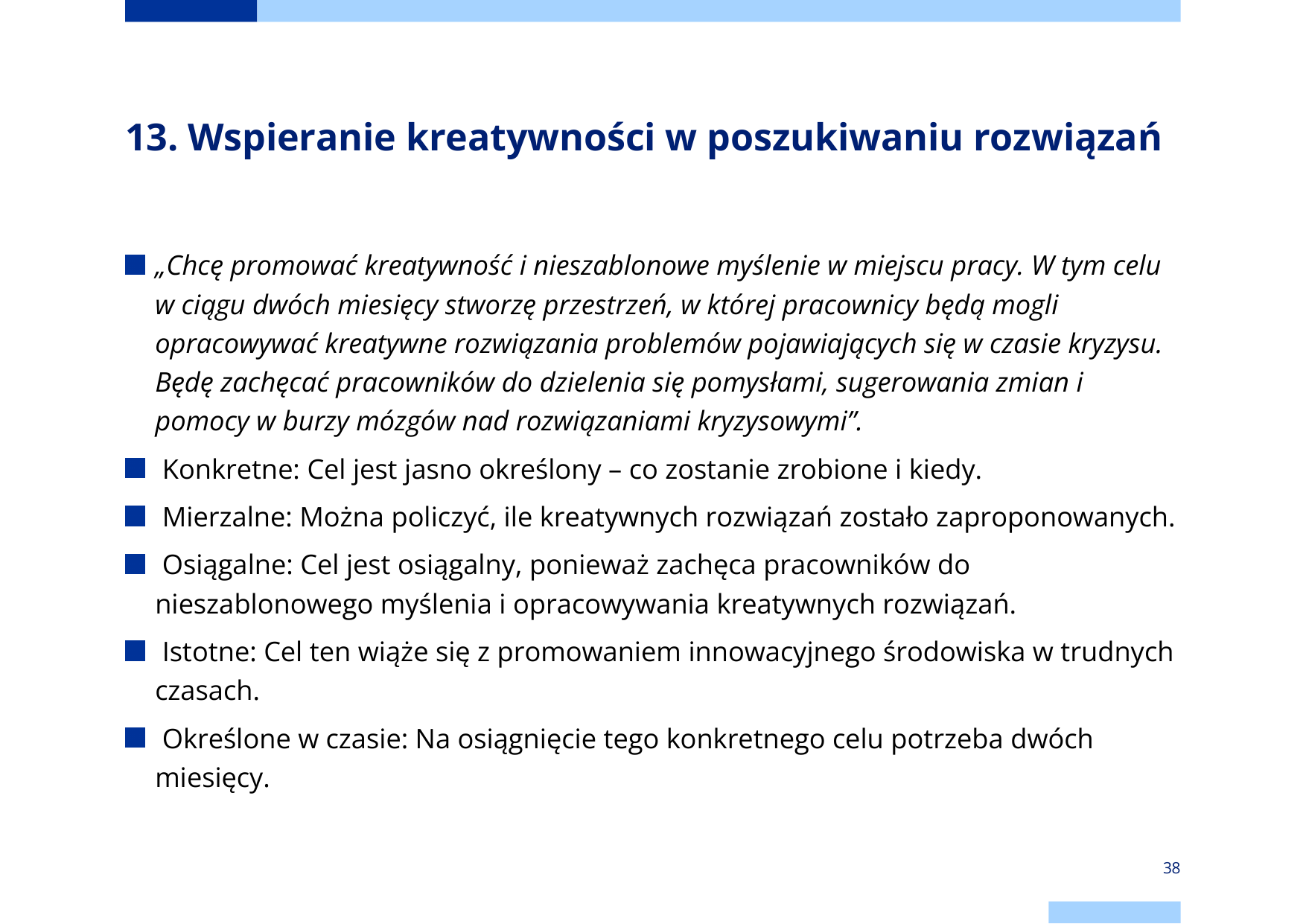

# 13. Wspieranie kreatywności w poszukiwaniu rozwiązań
„Chcę promować kreatywność i nieszablonowe myślenie w miejscu pracy. W tym celu w ciągu dwóch miesięcy stworzę przestrzeń, w której pracownicy będą mogli opracowywać kreatywne rozwiązania problemów pojawiających się w czasie kryzysu. Będę zachęcać pracowników do dzielenia się pomysłami, sugerowania zmian i pomocy w burzy mózgów nad rozwiązaniami kryzysowymi”.
 Konkretne: Cel jest jasno określony – co zostanie zrobione i kiedy.
 Mierzalne: Można policzyć, ile kreatywnych rozwiązań zostało zaproponowanych.
 Osiągalne: Cel jest osiągalny, ponieważ zachęca pracowników do nieszablonowego myślenia i opracowywania kreatywnych rozwiązań.
 Istotne: Cel ten wiąże się z promowaniem innowacyjnego środowiska w trudnych czasach.
 Określone w czasie: Na osiągnięcie tego konkretnego celu potrzeba dwóch miesięcy.
38